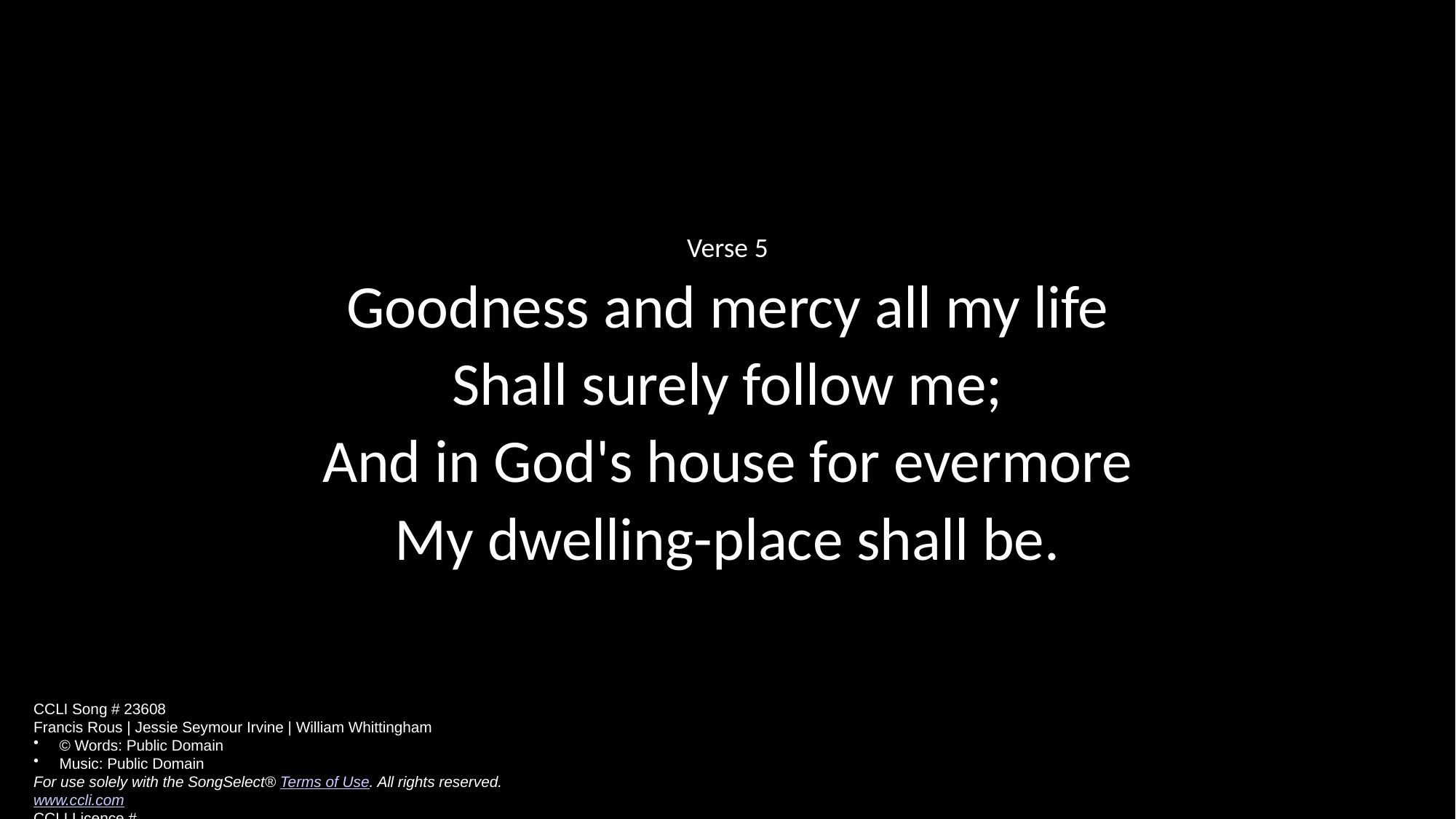

Verse 5
Goodness and mercy all my life
Shall surely follow me;
And in God's house for evermore
My dwelling-place shall be.
CCLI Song # 23608
Francis Rous | Jessie Seymour Irvine | William Whittingham
© Words: Public Domain
Music: Public Domain
For use solely with the SongSelect® Terms of Use. All rights reserved. www.ccli.com
CCLI Licence #